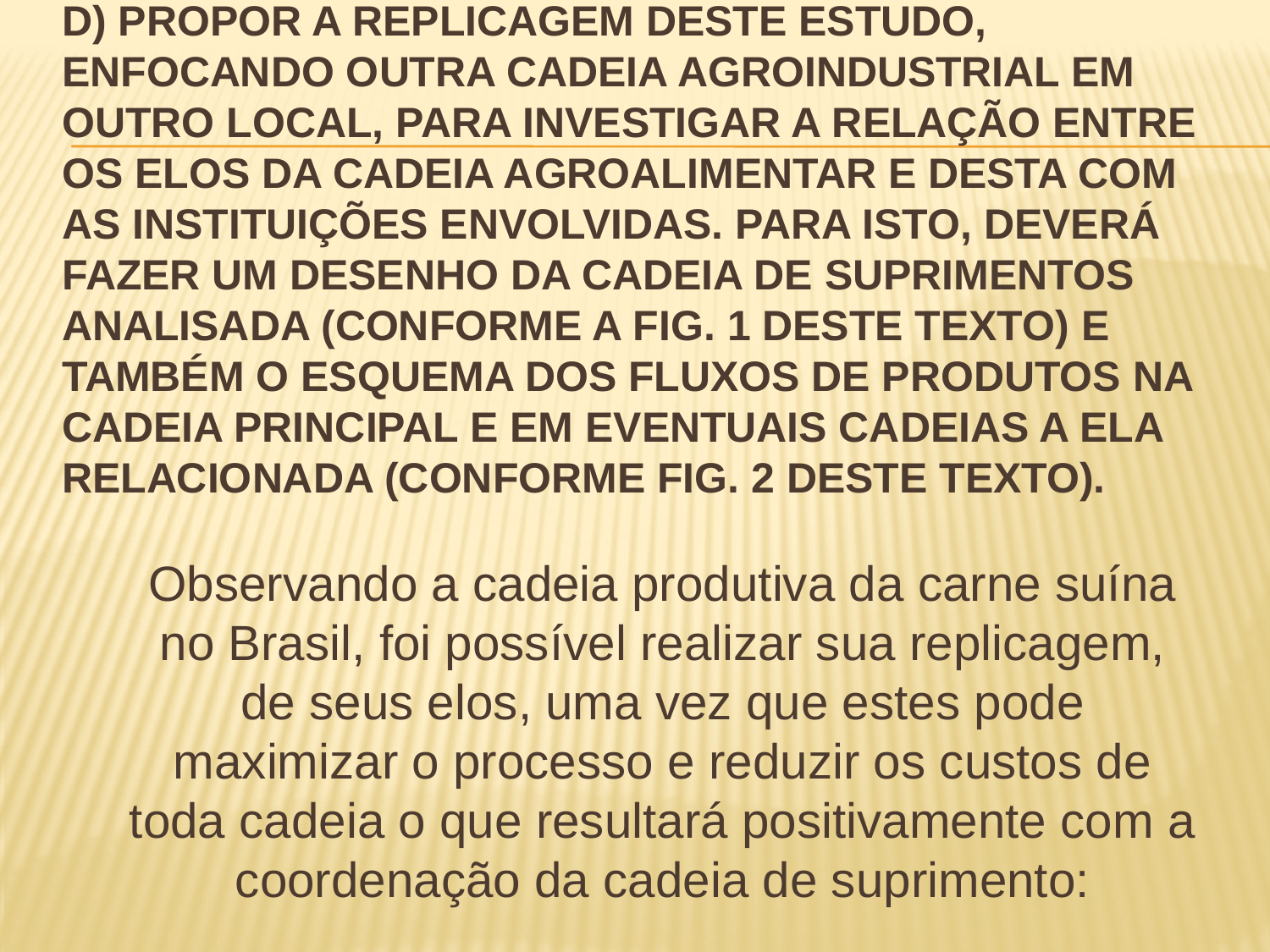

# D) Propor a replicagem deste estudo, enfocando outra cadeia agroindustrial em outro local, para investigar a relação entre os elos da cadeia agroalimentar e desta com as instituições envolvidas. Para isto, deverá fazer um desenho da Cadeia de Suprimentos analisada (conforme a fig. 1 deste texto) e também o esquema dos Fluxos de Produtos na cadeia principal e em eventuais cadeias a ela relacionada (conforme fig. 2 deste texto).
	Observando a cadeia produtiva da carne suína no Brasil, foi possível realizar sua replicagem, de seus elos, uma vez que estes pode maximizar o processo e reduzir os custos de toda cadeia o que resultará positivamente com a coordenação da cadeia de suprimento: